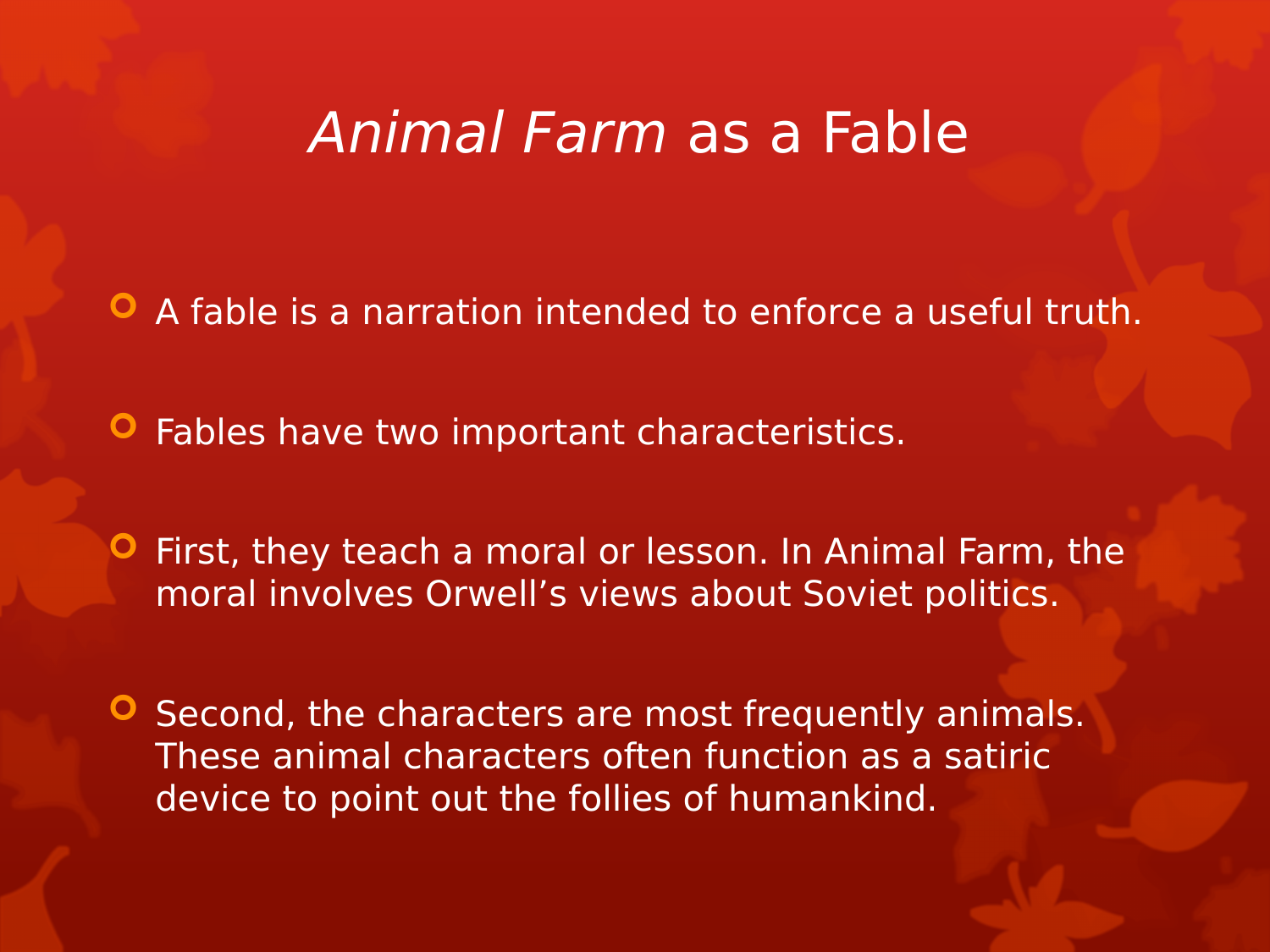

# Animal Farm as a Fable
A fable is a narration intended to enforce a useful truth.

Fables have two important characteristics.

First, they teach a moral or lesson. In Animal Farm, the moral involves Orwell’s views about Soviet politics.

Second, the characters are most frequently animals. These animal characters often function as a satiric device to point out the follies of humankind.